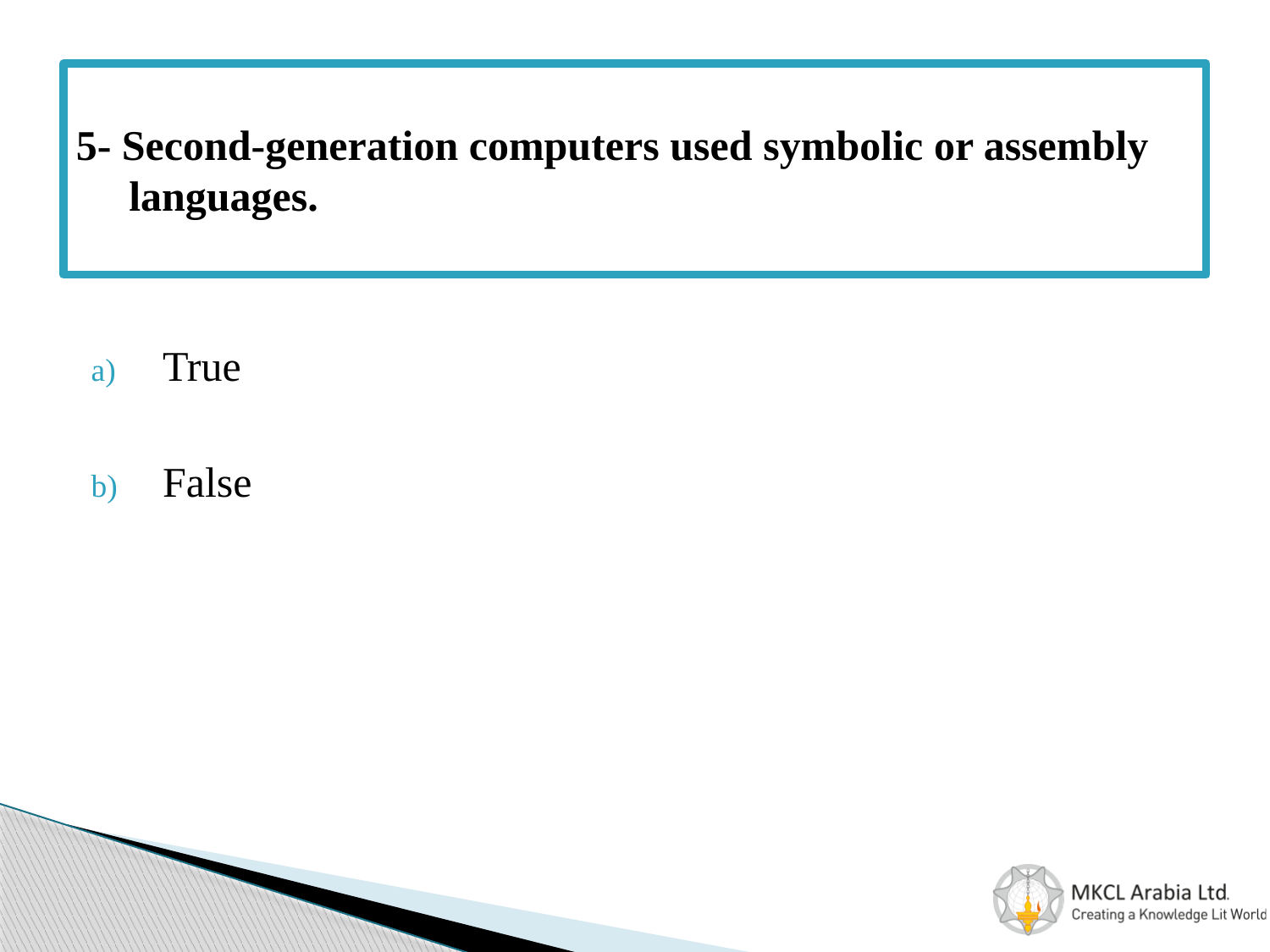

# 5- Second-generation computers used symbolic or assembly languages.

True

False